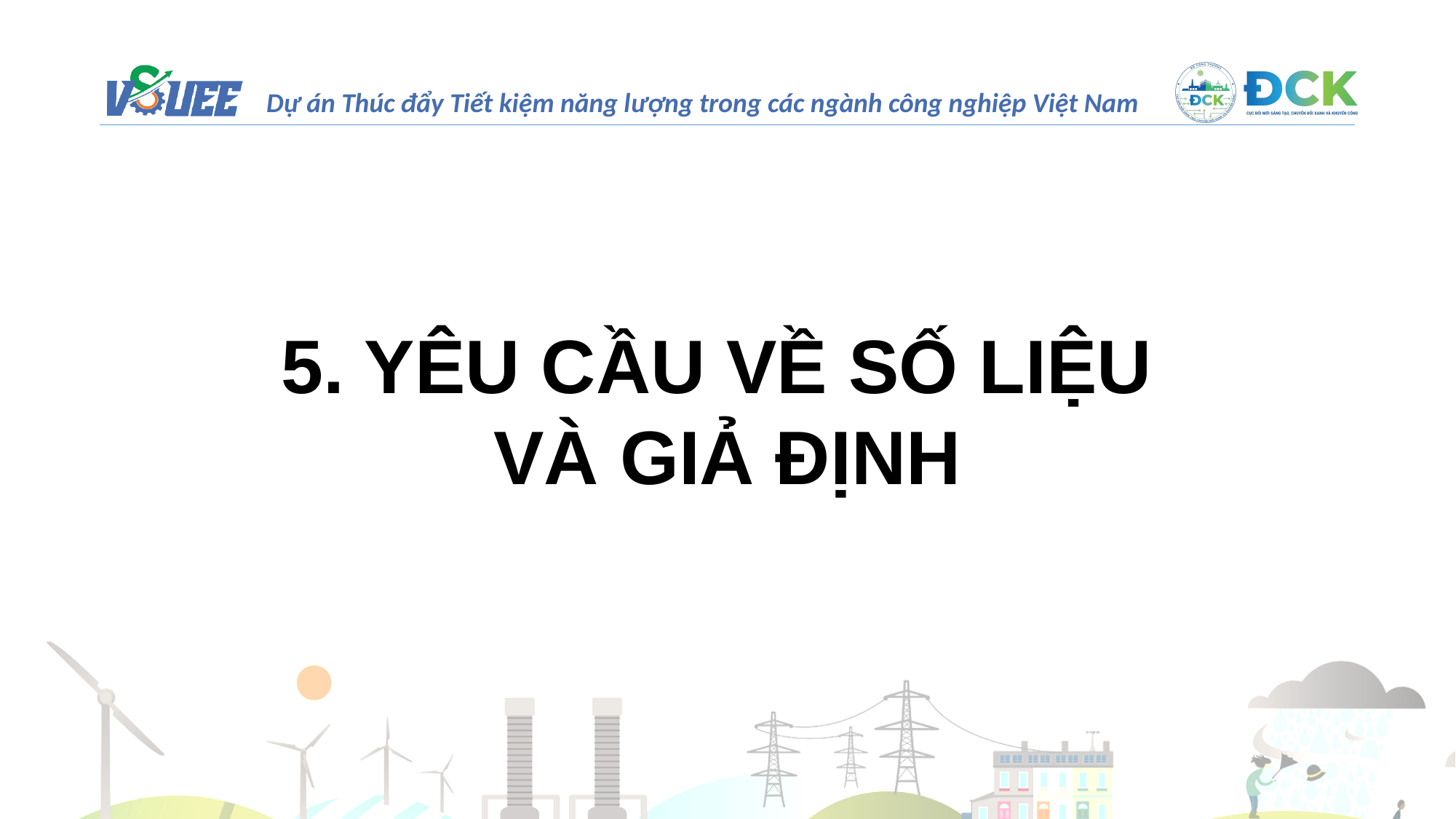

5. YÊU CẦU VỀ SỐ LIỆU
VÀ GIẢ ĐỊNH